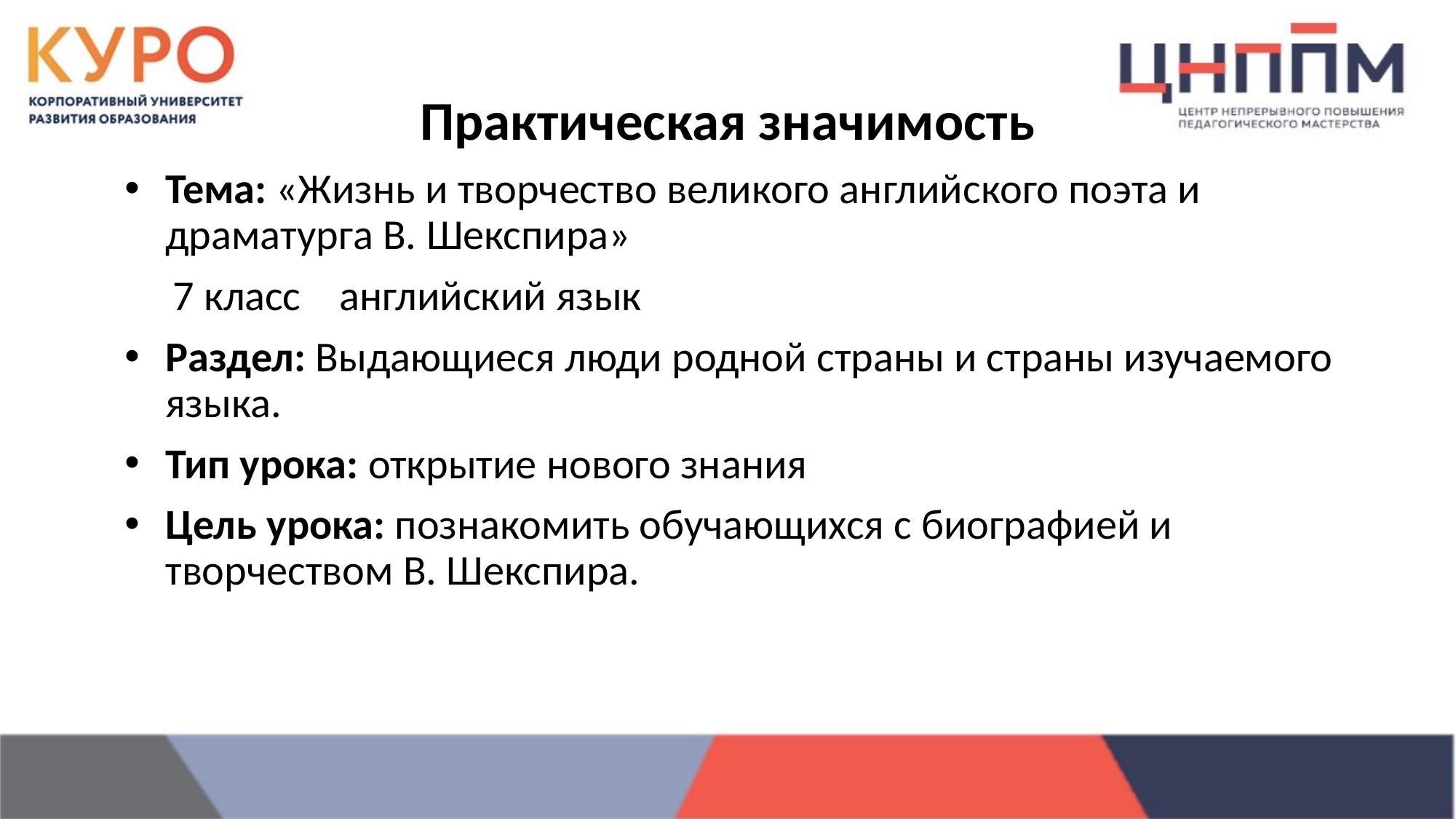

# Практическая значимость
Тема: «Жизнь и творчество великого английского поэта и драматурга В. Шекспира»
     7 класс    английский язык
Раздел: Выдающиеся люди родной страны и страны изучаемого языка.
Тип урока: открытие нового знания
Цель урока: познакомить обучающихся с биографией и творчеством В. Шекспира.